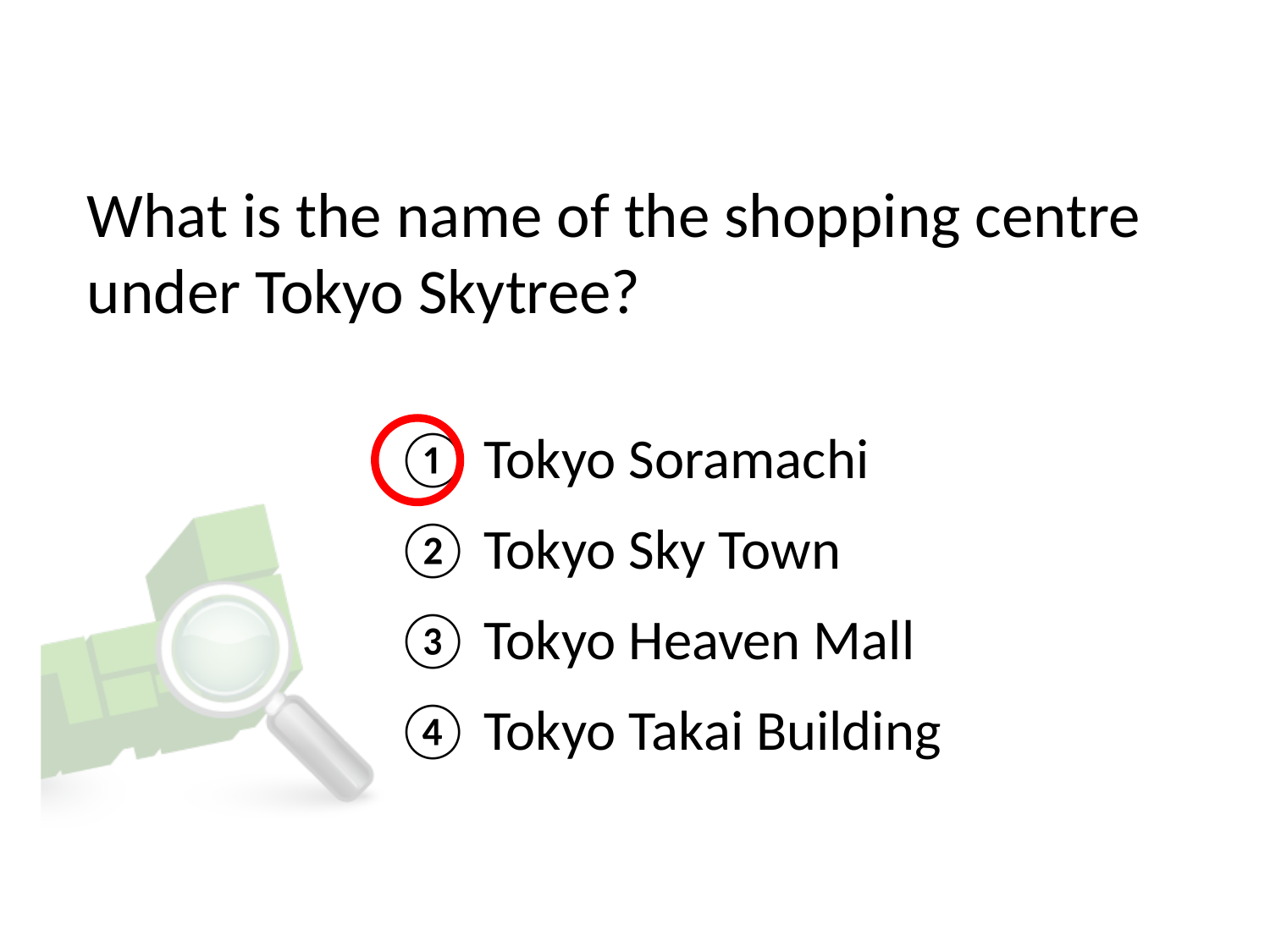

# What is the name of the shopping centre under Tokyo Skytree?
① Tokyo Soramachi
② Tokyo Sky Town
③ Tokyo Heaven Mall
④ Tokyo Takai Building